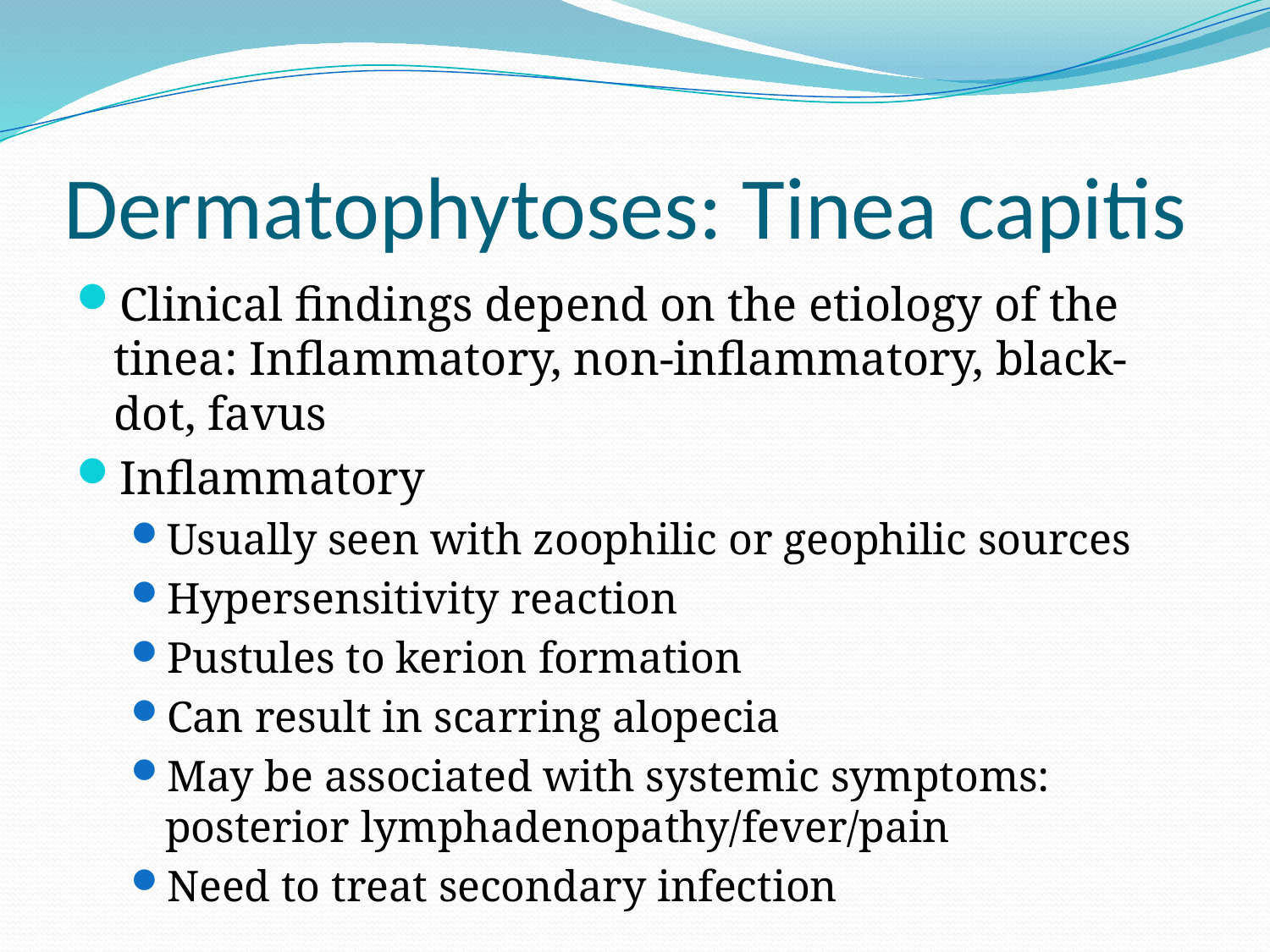

# Dermatophytoses: Tinea capitis
Clinical findings depend on the etiology of the tinea: Inflammatory, non-inflammatory, black-dot, favus
Inflammatory
Usually seen with zoophilic or geophilic sources
Hypersensitivity reaction
Pustules to kerion formation
Can result in scarring alopecia
May be associated with systemic symptoms:  posterior lymphadenopathy/fever/pain
Need to treat secondary infection